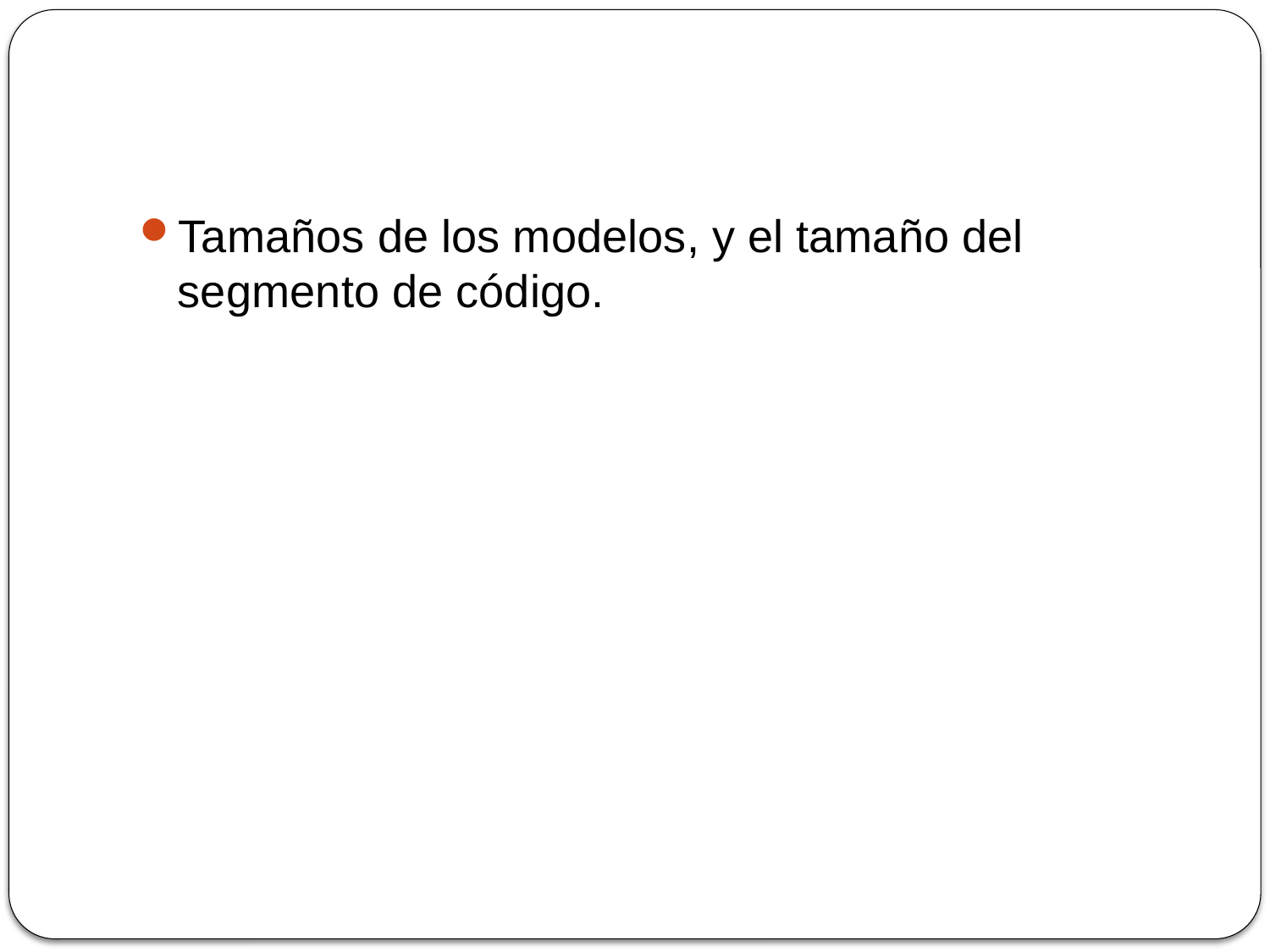

#
Tamaños de los modelos, y el tamaño del segmento de código.